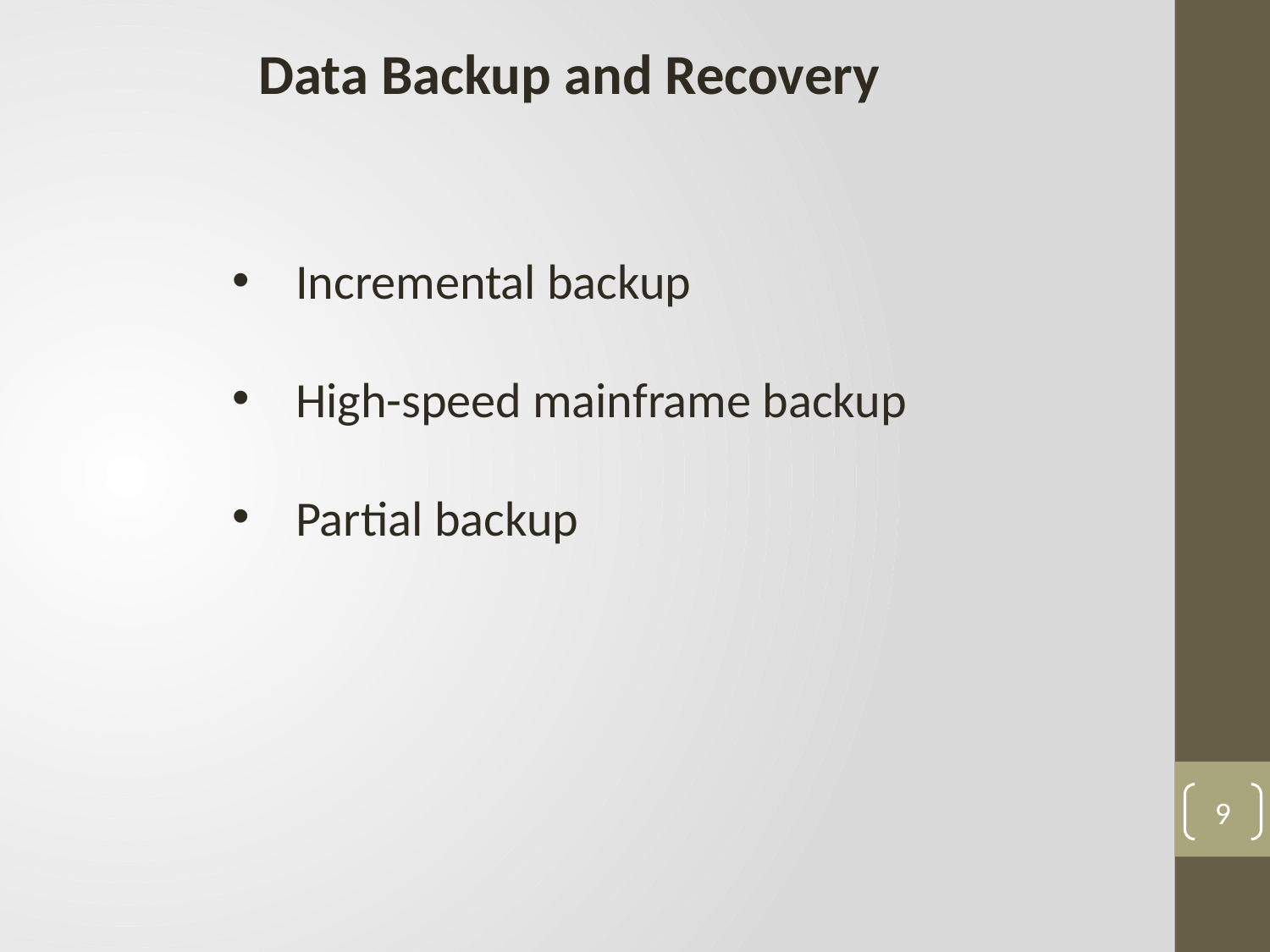

Data Backup and Recovery
Incremental backup

High-speed mainframe backup

Partial backup
9